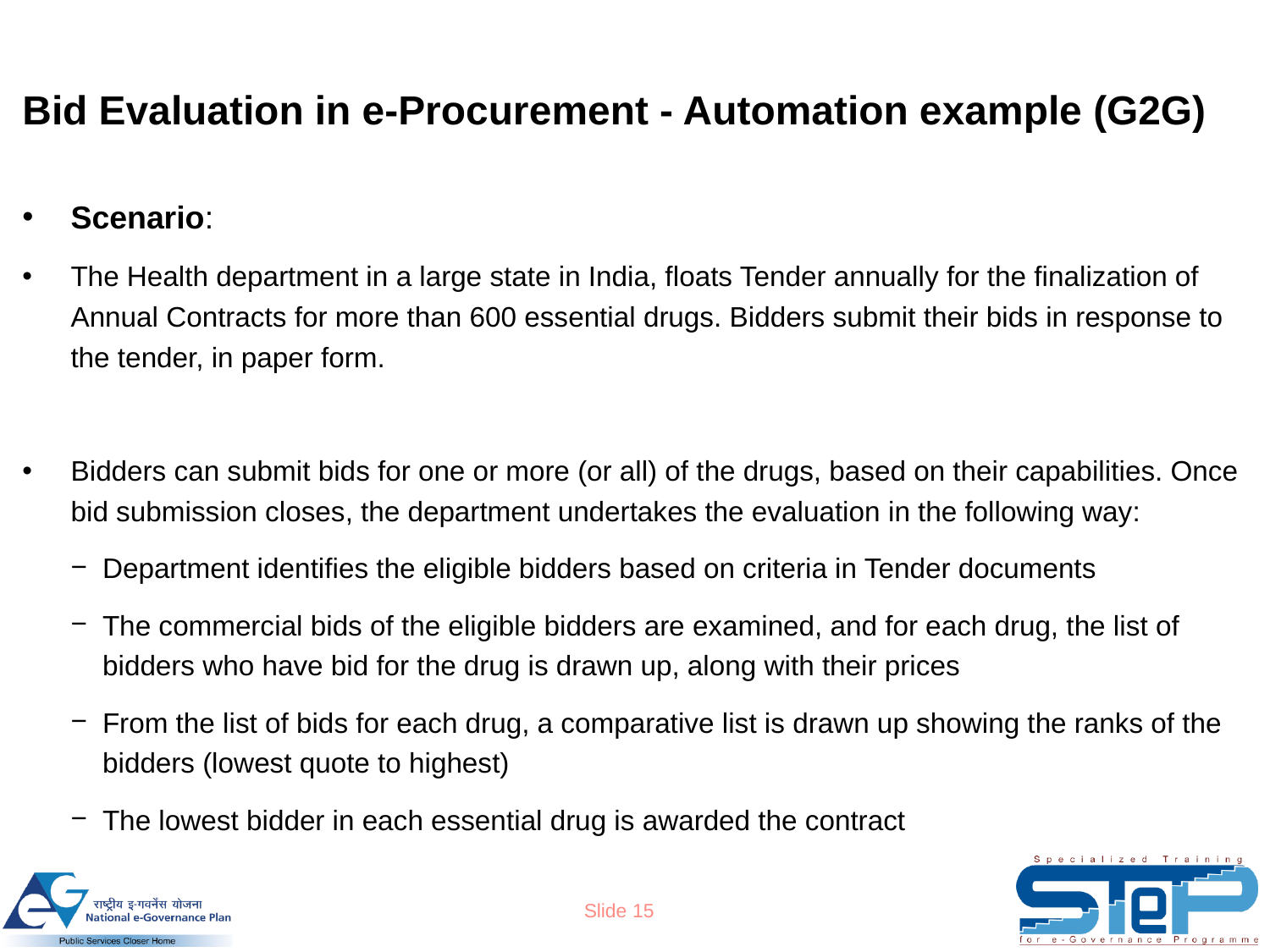

# Bid Evaluation in e-Procurement - Automation example (G2G)
Scenario:
The Health department in a large state in India, floats Tender annually for the finalization of Annual Contracts for more than 600 essential drugs. Bidders submit their bids in response to the tender, in paper form.

Bidders can submit bids for one or more (or all) of the drugs, based on their capabilities. Once bid submission closes, the department undertakes the evaluation in the following way:
Department identifies the eligible bidders based on criteria in Tender documents
The commercial bids of the eligible bidders are examined, and for each drug, the list of bidders who have bid for the drug is drawn up, along with their prices
From the list of bids for each drug, a comparative list is drawn up showing the ranks of the bidders (lowest quote to highest)
The lowest bidder in each essential drug is awarded the contract